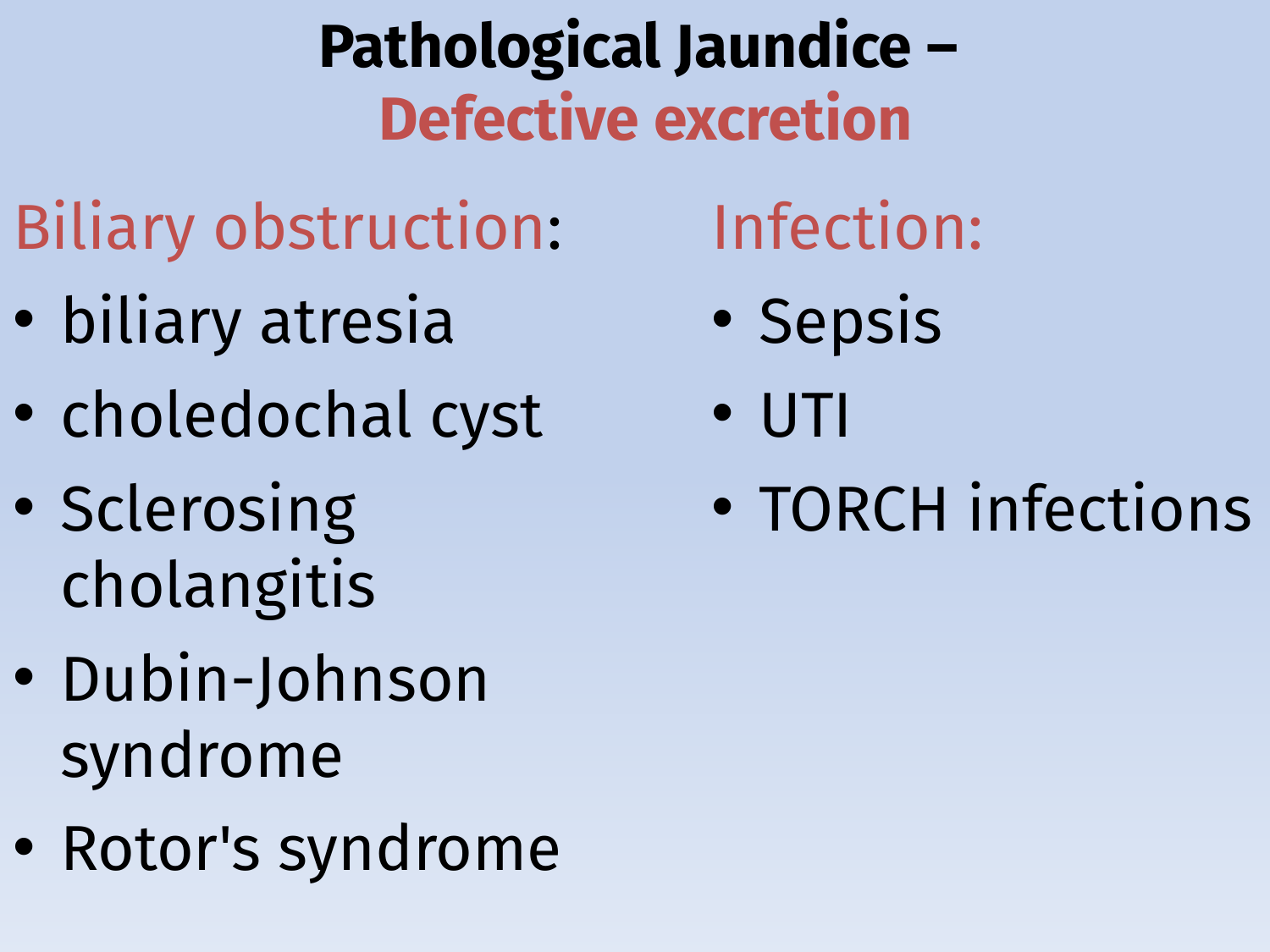

Pathological Jaundice –
Defective excretion
Biliary obstruction:
biliary atresia
choledochal cyst
Sclerosing cholangitis
Dubin-Johnson syndrome
Rotor's syndrome
Infection:
Sepsis
UTI
TORCH infections